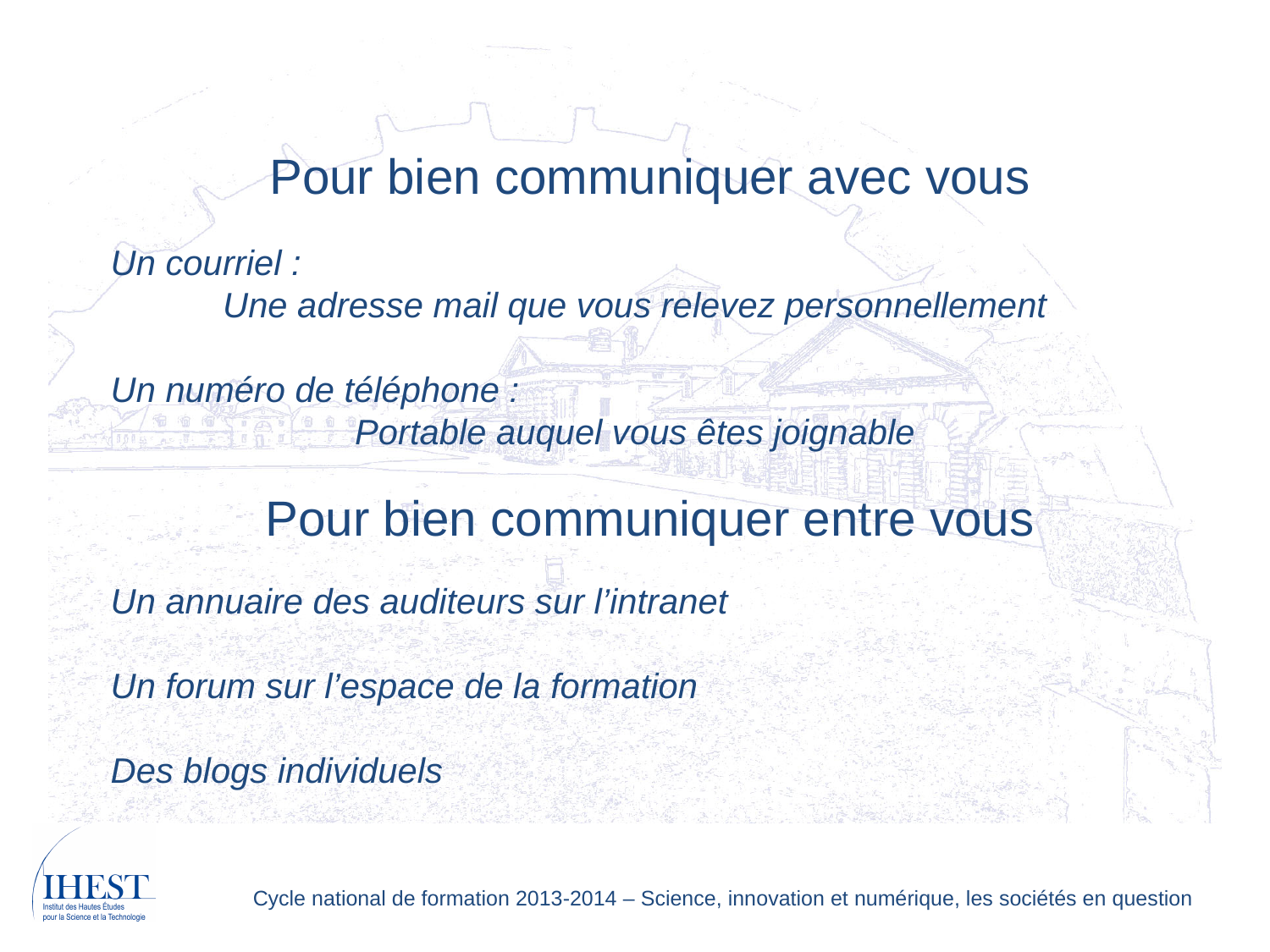

Pour bien communiquer avec vous
Un courriel :
Une adresse mail que vous relevez personnellement

Un numéro de téléphone :
Portable auquel vous êtes joignable

Un annuaire des auditeurs sur l’intranet

Un forum sur l’espace de la formation

Des blogs individuels
Pour bien communiquer entre vous